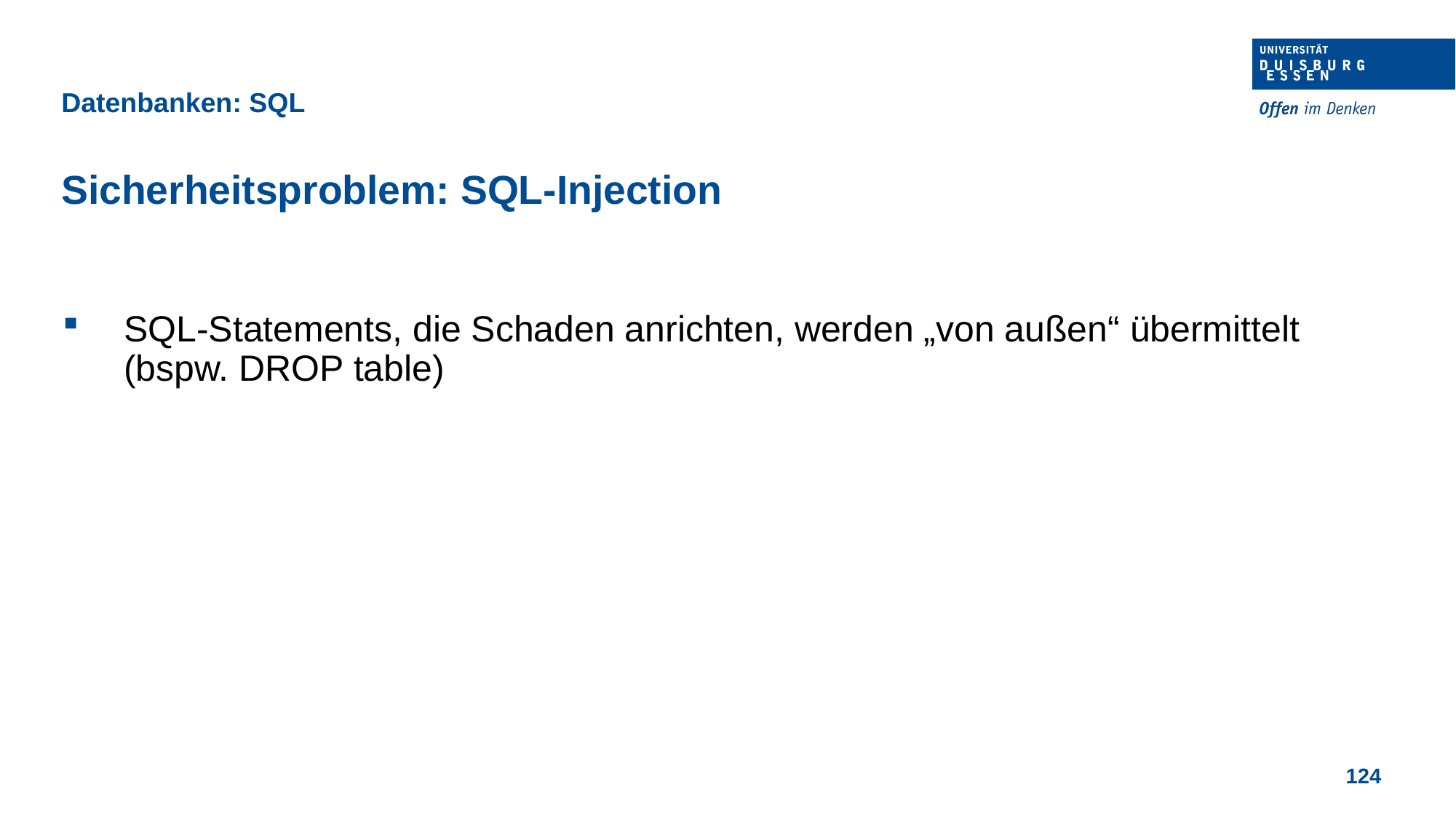

Datenbanken: SQL
Sicherheitsproblem: SQL-Injection
SQL-Statements, die Schaden anrichten, werden „von außen“ übermittelt (bspw. DROP table)

124